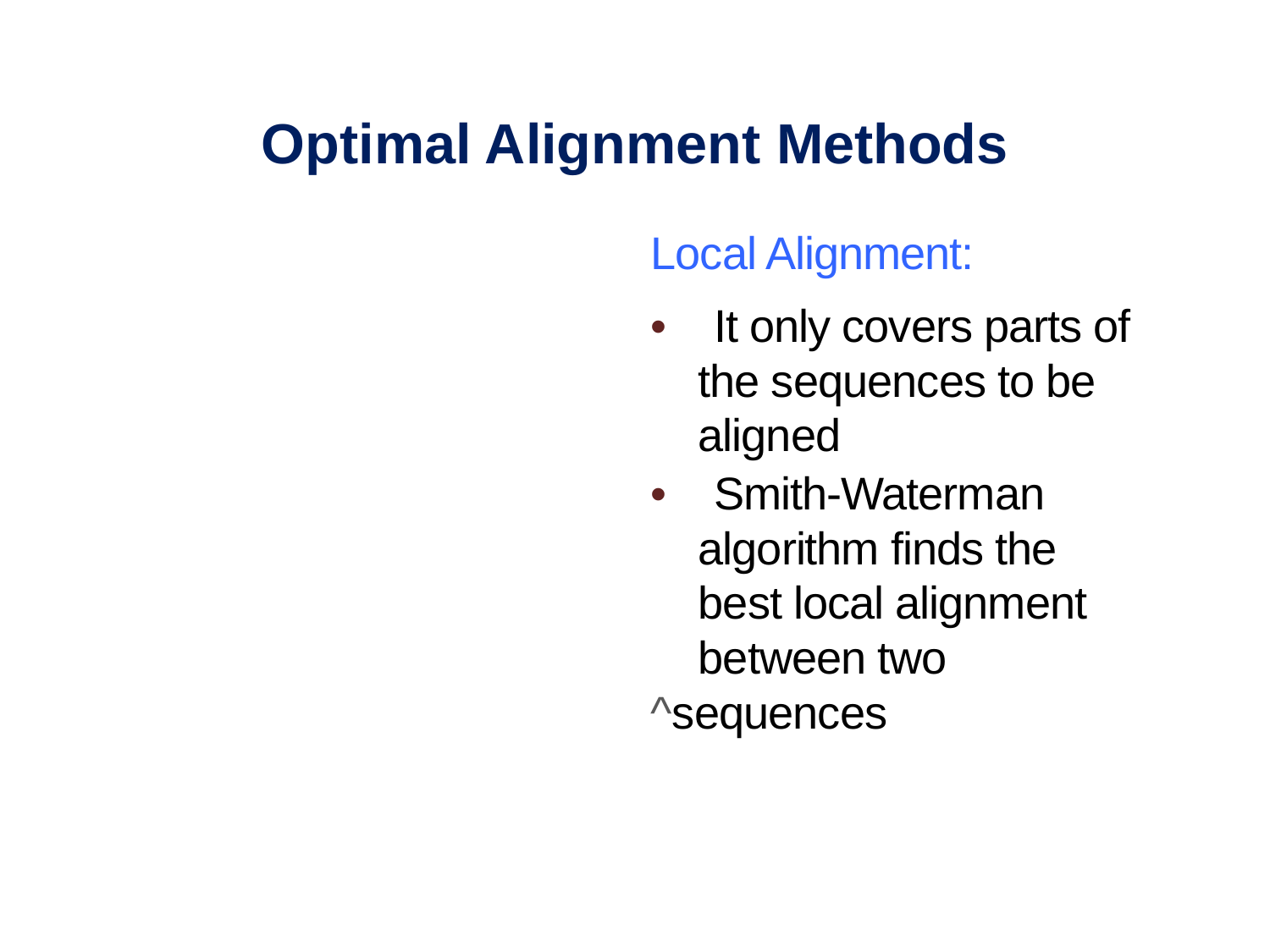

Optimal Alignment Methods
Local Alignment:
•    It only covers parts of the sequences to be aligned
•    Smith-Waterman algorithm finds the best local alignment between two
^sequences